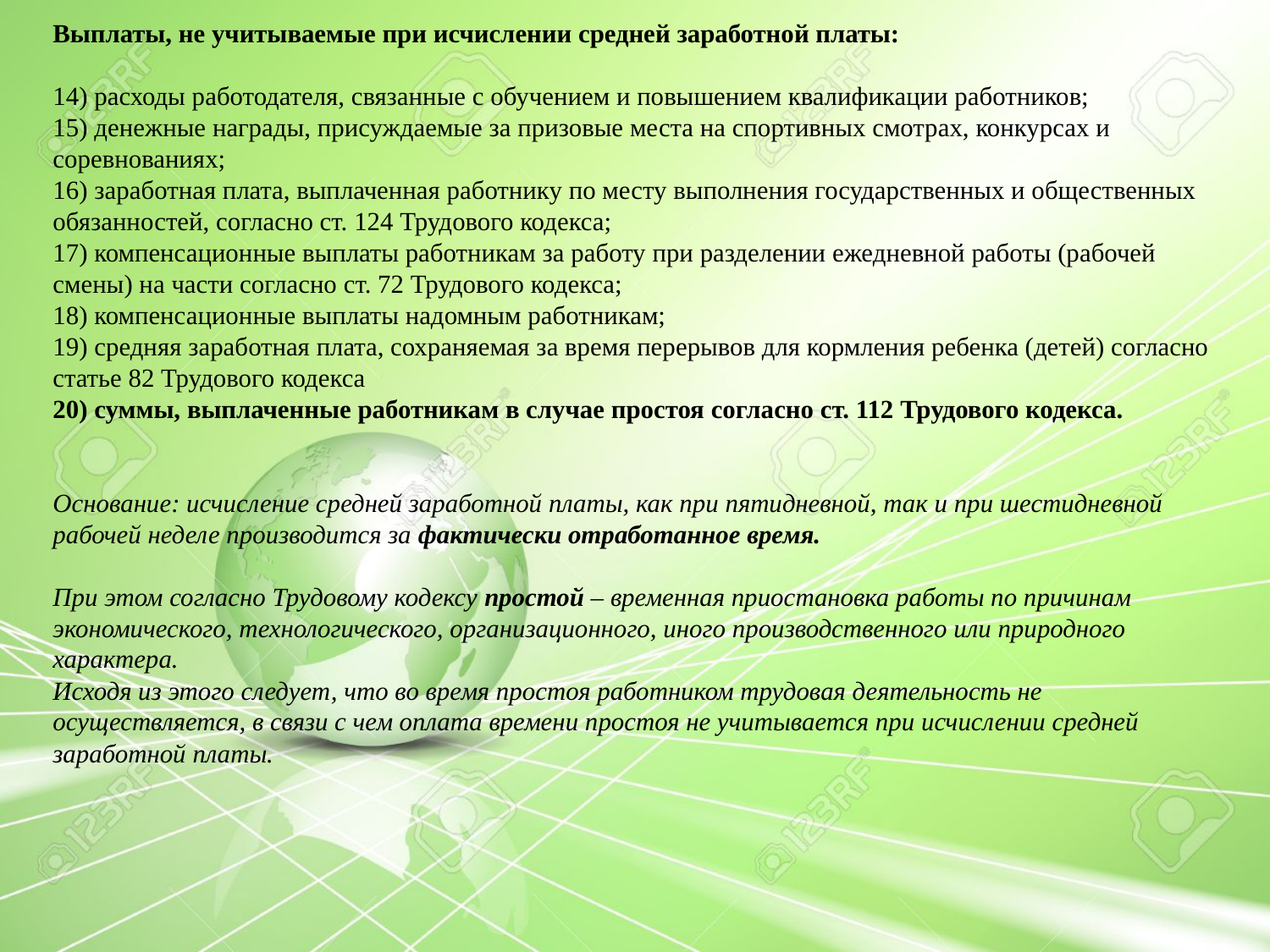

Выплаты, не учитываемые при исчислении средней заработной платы:

14) расходы работодателя, связанные с обучением и повышением квалификации работников;
15) денежные награды, присуждаемые за призовые места на спортивных смотрах, конкурсах и соревнованиях;
16) заработная плата, выплаченная работнику по месту выполнения государственных и общественных обязанностей, согласно ст. 124 Трудового кодекса;
17) компенсационные выплаты работникам за работу при разделении ежедневной работы (рабочей смены) на части согласно ст. 72 Трудового кодекса;
18) компенсационные выплаты надомным работникам;
19) средняя заработная плата, сохраняемая за время перерывов для кормления ребенка (детей) согласно статье 82 Трудового кодекса
20) суммы, выплаченные работникам в случае простоя согласно ст. 112 Трудового кодекса.

Основание: исчисление средней заработной платы, как при пятидневной, так и при шестидневной рабочей неделе производится за фактически отработанное время.

При этом согласно Трудовому кодексу простой – временная приостановка работы по причинам экономического, технологического, организационного, иного производственного или природного характера.
Исходя из этого следует, что во время простоя работником трудовая деятельность не осуществляется, в связи с чем оплата времени простоя не учитывается при исчислении средней заработной платы.